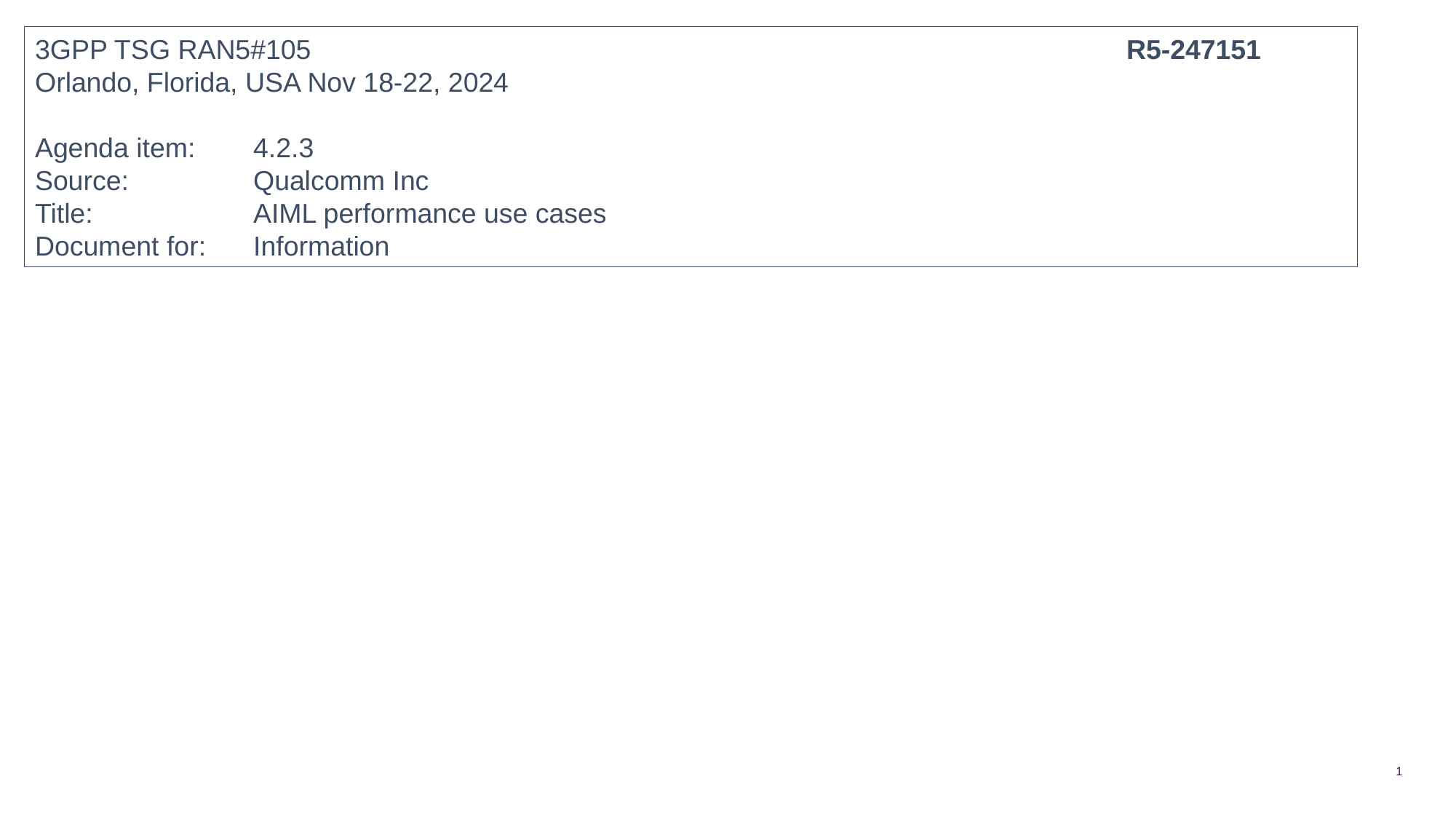

3GPP TSG RAN5#105								R5-247151
Orlando, Florida, USA Nov 18-22, 2024

Agenda item: 	4.2.3
Source:		Qualcomm Inc
Title:		AIML performance use cases
Document for:	Information